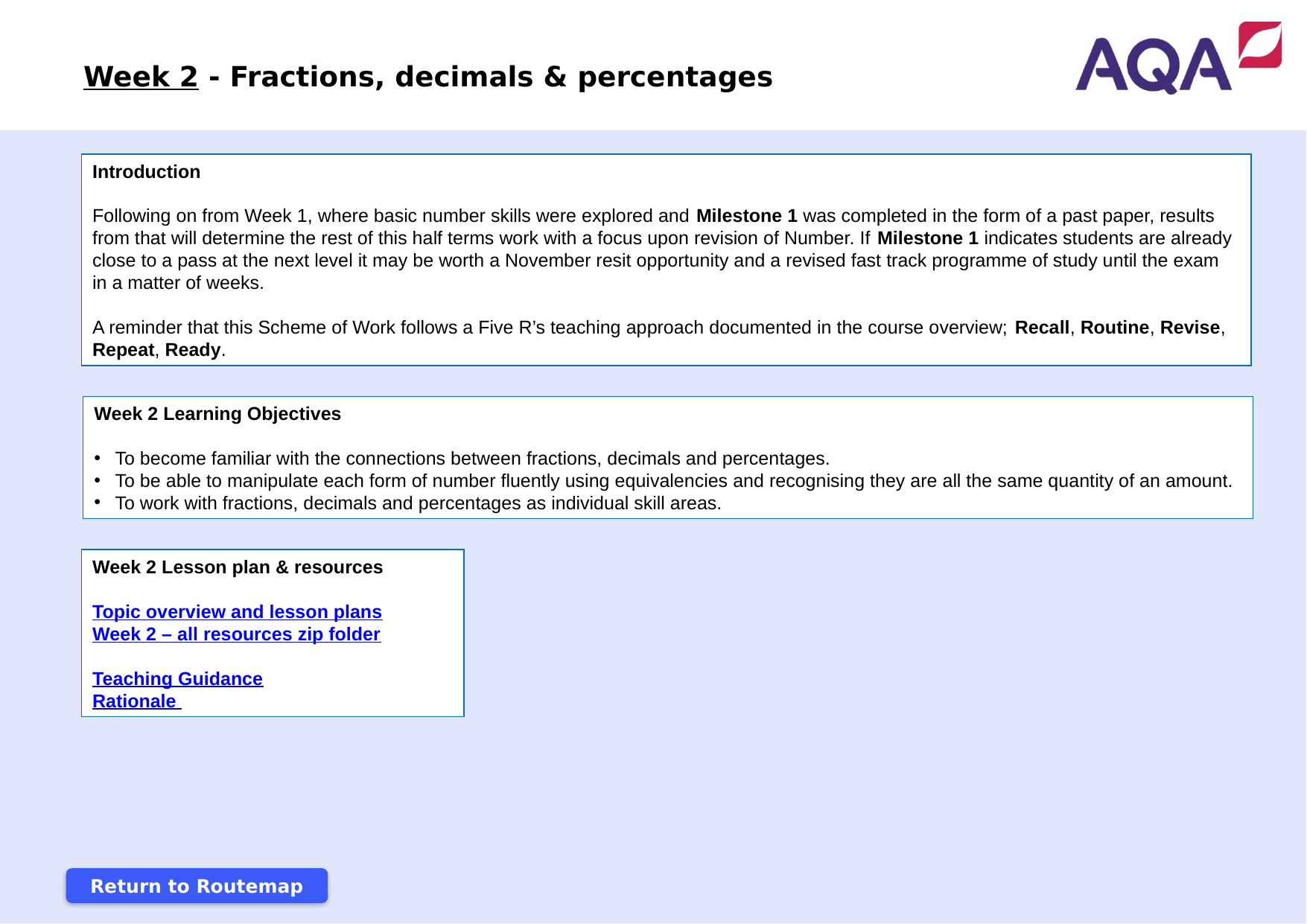

Week 2 - Fractions, decimals & percentages
Introduction

Following on from Week 1, where basic number skills were explored and Milestone 1 was completed in the form of a past paper, results from that will determine the rest of this half terms work with a focus upon revision of Number. If Milestone 1 indicates students are already close to a pass at the next level it may be worth a November resit opportunity and a revised fast track programme of study until the exam in a matter of weeks.

A reminder that this Scheme of Work follows a Five R’s teaching approach documented in the course overview; Recall, Routine, Revise, Repeat, Ready.
Week 2 Learning Objectives

To become familiar with the connections between fractions, decimals and percentages.
To be able to manipulate each form of number fluently using equivalencies and recognising they are all the same quantity of an amount.
To work with fractions, decimals and percentages as individual skill areas.
Week 2 Lesson plan & resources

Topic overview and lesson plans
Week 2 – all resources zip folder

Teaching Guidance
Rationale